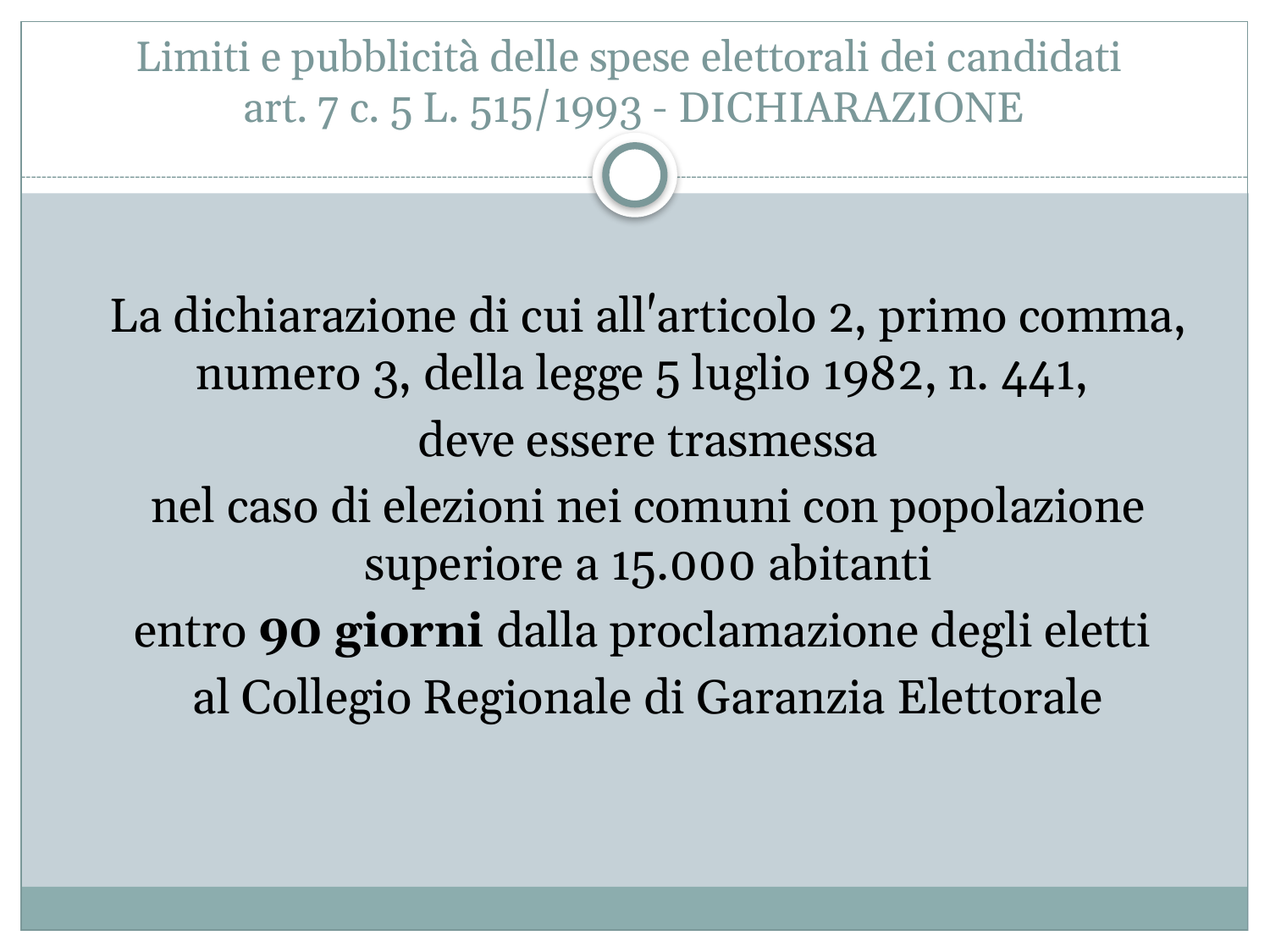

# Limiti e pubblicità delle spese elettorali dei candidati art. 7 c. 5 L. 515/1993 - DICHIARAZIONE

La dichiarazione di cui all'articolo 2, primo comma, numero 3, della legge 5 luglio 1982, n. 441,
deve essere trasmessa
nel caso di elezioni nei comuni con popolazione superiore a 15.000 abitanti
entro 90 giorni dalla proclamazione degli eletti
al Collegio Regionale di Garanzia Elettorale